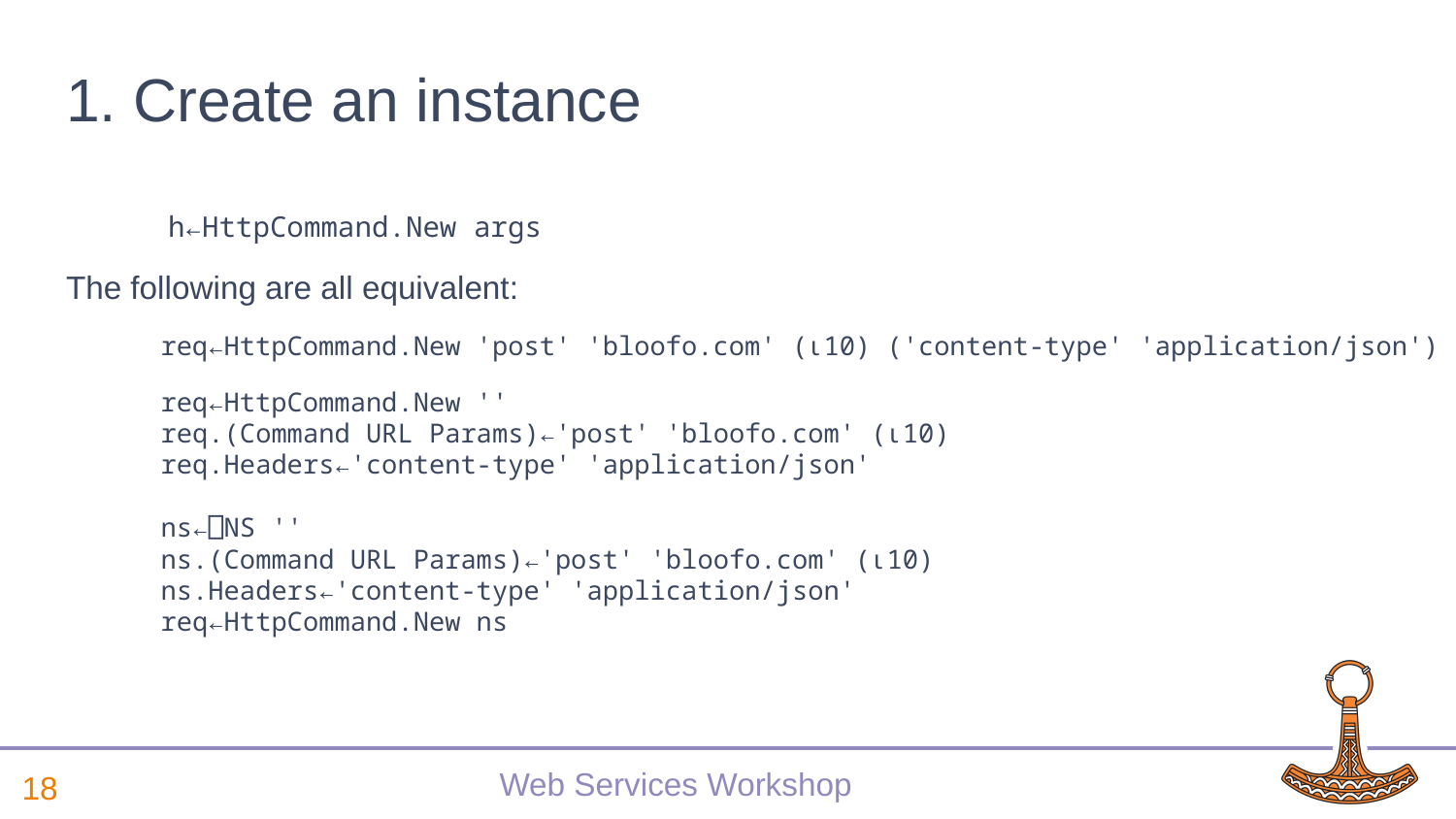

# 1. Create an instance
      h←HttpCommand.New args
The following are all equivalent:
      req←HttpCommand.New 'post' 'bloofo.com' (⍳10) ('content-type' 'application/json')
      req←HttpCommand.New ''
      req.(Command URL Params)←'post' 'bloofo.com' (⍳10)
      req.Headers←'content-type' 'application/json'
      ns←⎕NS ''
      ns.(Command URL Params)←'post' 'bloofo.com' (⍳10)
      ns.Headers←'content-type' 'application/json'
      req←HttpCommand.New ns